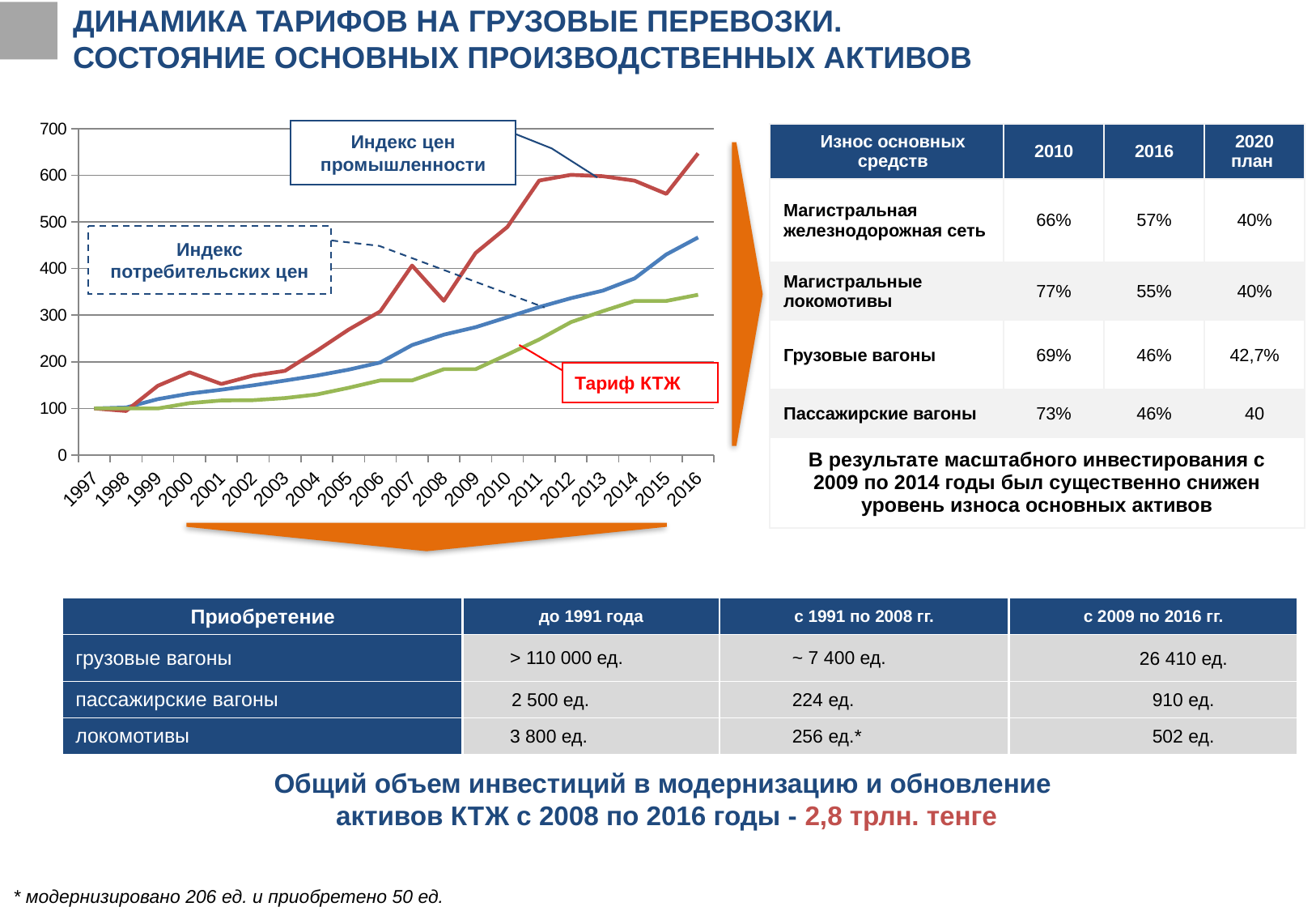

ДИНАМИКА ТАРИФОВ НА ГРУЗОВЫЕ ПЕРЕВОЗКИ.
СОСТОЯНИЕ ОСНОВНЫХ ПРОИЗВОДСТВЕННЫХ АКТИВОВ

### Chart

| Category | ИПЦ | ИЦП | Тариф КТЖ |
|---|---|---|---|
| 1997 | 100.0 | 100.0 | 100.0 |
| 1998 | 101.9 | 94.5 | 100.0 |
| 1999 | 120.0 | 148.6 | 100.0 |
| 2000 | 131.8 | 177.4 | 111.3 |
| 2001 | 140.2 | 152.4 | 117.1 |
| 2002 | 149.5 | 170.5 | 117.7 |
| 2003 | 159.7 | 180.6 | 122.2 |
| 2004 | 170.4 | 223.5 | 129.9 |
| 2005 | 183.1 | 268.9 | 144.2 |
| 2006 | 198.5 | 308.2 | 160.1 |
| 2007 | 235.8 | 406.5 | 160.1 |
| 2008 | 258.201 | 330.891 | 184.11499999999998 |
| 2009 | 274.20946200000003 | 433.46721 | 184.115 |
| 2010 | 295.597800036 | 489.38448009 | 215.52501900000001 |
| 2011 | 317.47203723866403 | 588.7295295482701 | 247.85377185 |
| 2012 | 336.5203594729839 | 601.0928496687837 | 285.03183762749995 |
| 2013 | 352.6733367276871 | 598.0873854204398 | 308.6894801505824 |
| 2014 | 378.771163645536 | 588.5179872537127 | 330.60643324127375 |
| 2015 | 430.2840419013288 | 560.2691238655344 | 330.60643324127375 |
| 2016 | 466.8581854629417 | 647.1108380646923 | 343.83069057092473 |
Индекс цен промышленности
| Износ основных средств | 2010 | 2016 | 2020 план |
| --- | --- | --- | --- |
| Магистральная железнодорожная сеть | 66% | 57% | 40% |
| Магистральные локомотивы | 77% | 55% | 40% |
| Грузовые вагоны | 69% | 46% | 42,7% |
| Пассажирские вагоны | 73% | 46% | 40 |
| В результате масштабного инвестирования с 2009 по 2014 годы был существенно снижен уровень износа основных активов |  |  |  |

Индекс потребительских цен

Тариф КТЖ
| Приобретение | до 1991 года | с 1991 по 2008 гг. | с 2009 по 2016 гг. |
| --- | --- | --- | --- |
| грузовые вагоны | > 110 000 ед. | ~ 7 400 ед. | 26 410 ед. |
| пассажирские вагоны | 2 500 ед. | 224 ед. | 910 ед. |
| локомотивы | 3 800 ед. | 256 ед.\* | 502 ед. |
Общий объем инвестиций в модернизацию и обновление
активов КТЖ с 2008 по 2016 годы - 2,8 трлн. тенге
* модернизировано 206 ед. и приобретено 50 ед.